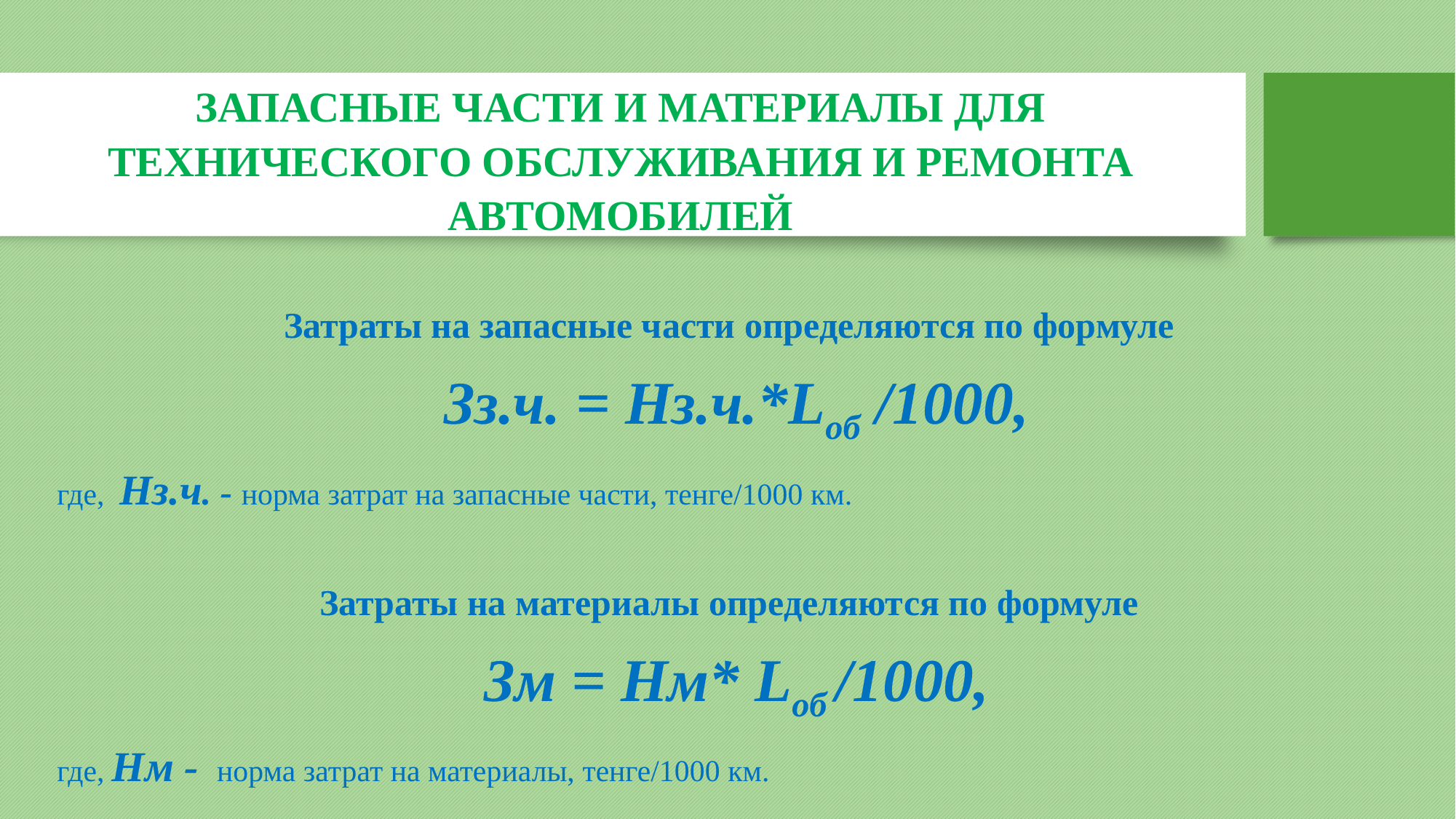

# ЗАПАСНЫЕ ЧАСТИ И МАТЕРИАЛЫ ДЛЯ ТЕХНИЧЕСКОГО ОБСЛУЖИВАНИЯ И РЕМОНТА АВТОМОБИЛЕЙ
Затраты на запасные части определяются по фор­муле
 Зз.ч. = Нз.ч.*Lоб /1000,
где,  Нз.ч. - норма затрат на запасные части, тенге/1000 км.

Затраты на материалы определяются по формуле
 Зм = Нм* Lоб /1000,
где, Нм -  норма затрат на материалы, тенге/1000 км.